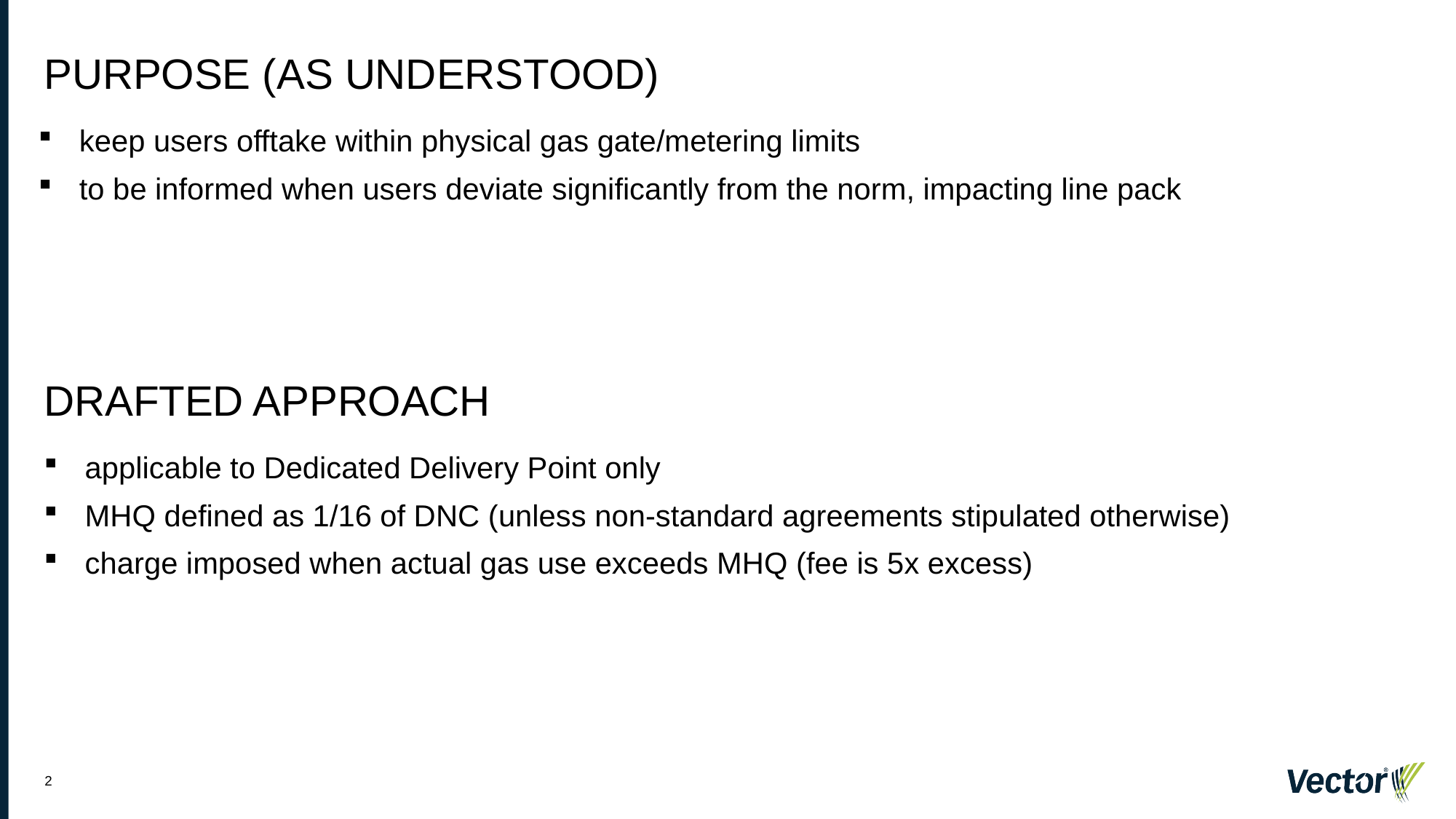

PURPOSE (As UNDERSTOOD)
keep users offtake within physical gas gate/metering limits
to be informed when users deviate significantly from the norm, impacting line pack
DRAFTED Approach
applicable to Dedicated Delivery Point only
MHQ defined as 1/16 of DNC (unless non-standard agreements stipulated otherwise)
charge imposed when actual gas use exceeds MHQ (fee is 5x excess)